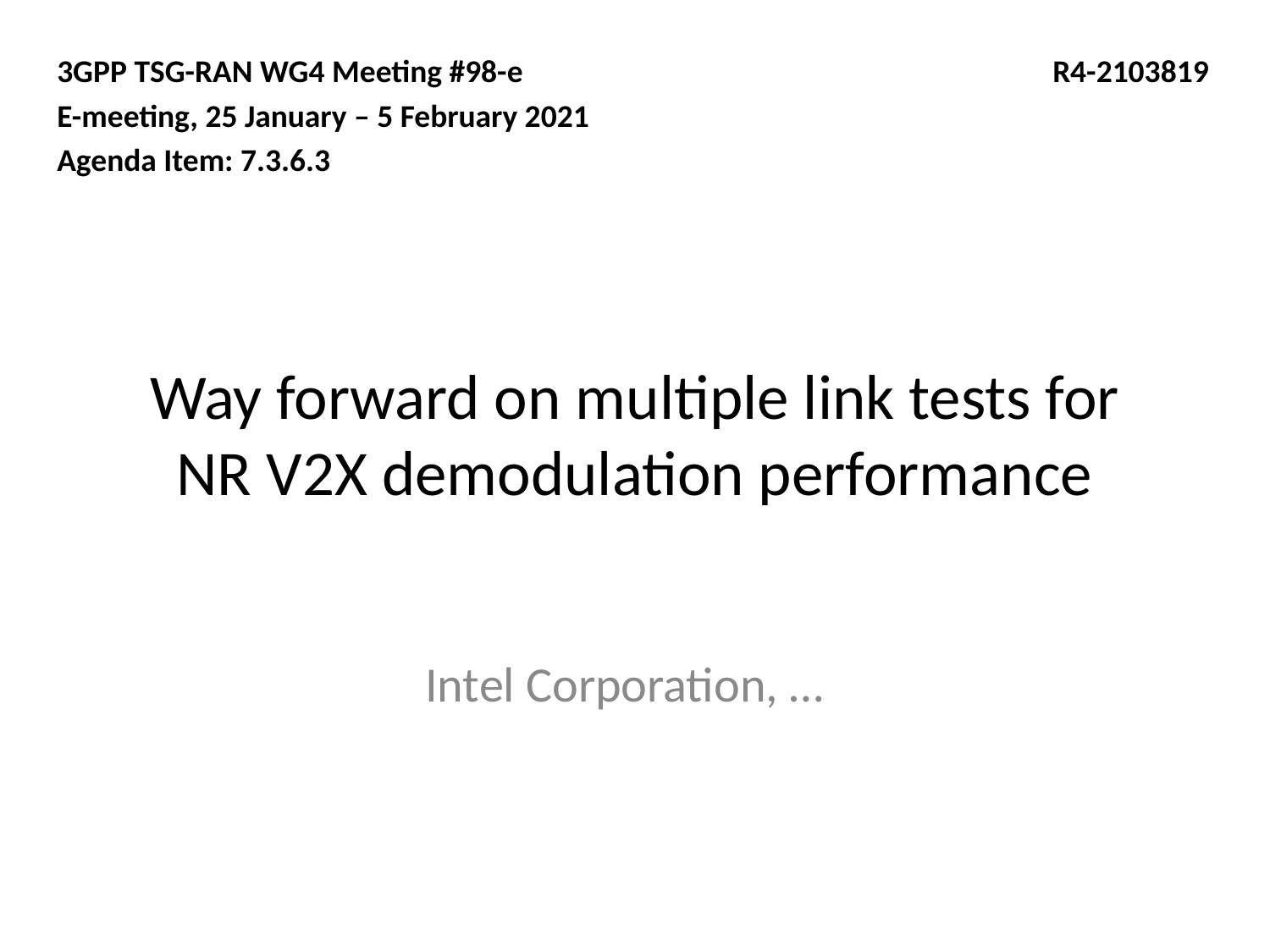

3GPP TSG-RAN WG4 Meeting #98-e
E-meeting, 25 January – 5 February 2021
Agenda Item: 7.3.6.3
R4-2103819
# Way forward on multiple link tests for NR V2X demodulation performance
Intel Corporation, …